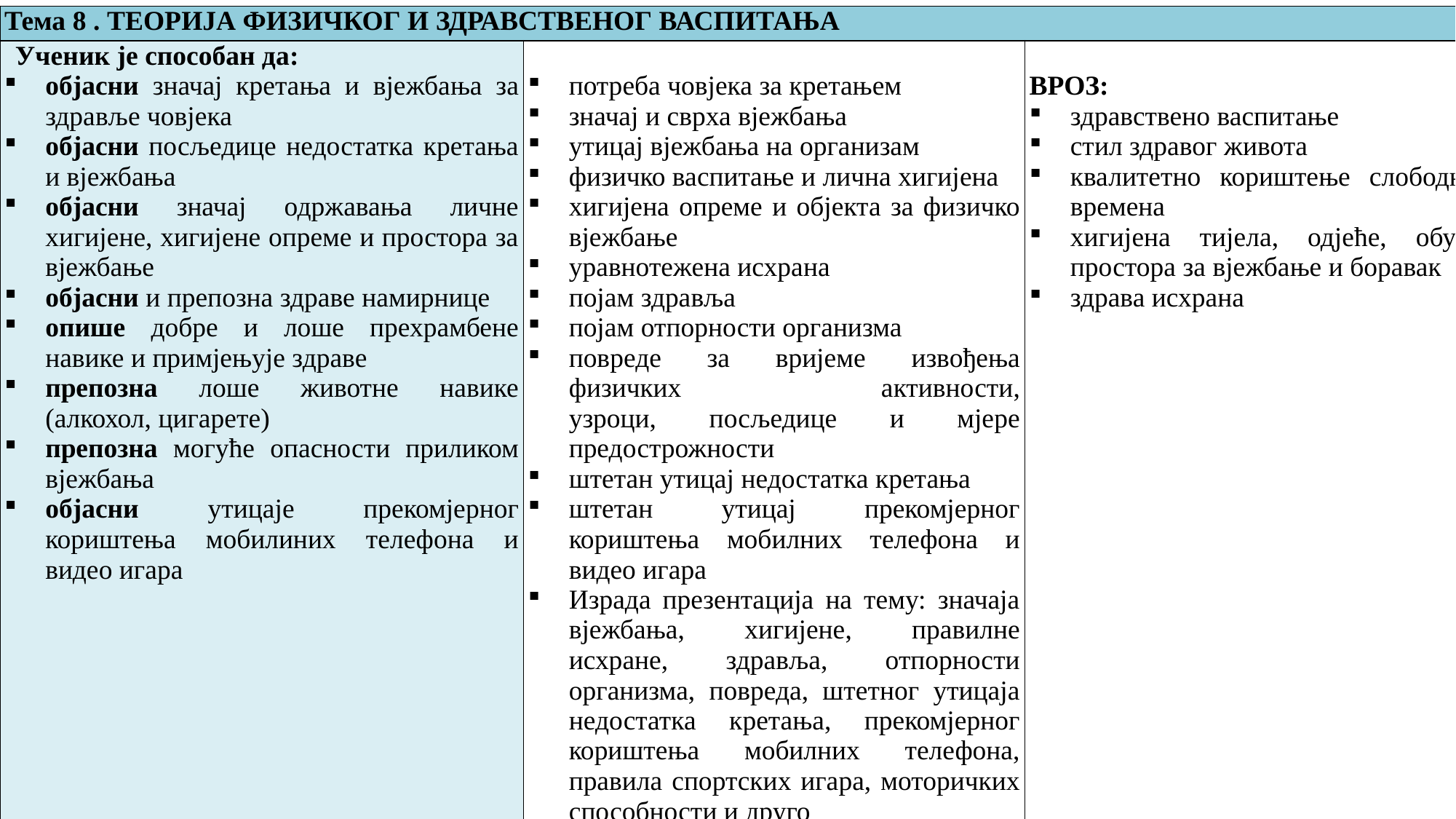

| Тема 8 . ТЕОРИЈА ФИЗИЧКОГ И ЗДРАВСТВЕНОГ ВАСПИТАЊА |  |  |
| --- | --- | --- |
| Ученик је способан да: објасни значај кретања и вјежбања за здравље човјека објасни посљедице недостатка кретања и вјежбања објасни значај одржавања личне хигијене, хигијене опреме и простора за вјежбање објасни и препозна здраве намирнице опише добре и лоше прехрамбене навике и примјењује здраве препозна лоше животне навике (алкохол, цигарете) препозна могуће опасности приликом вјежбања објасни утицаје прекомјерног кориштења мобилиних телефона и видео игара | потреба човјека за кретањем значај и сврха вјежбања утицај вјежбања на организам физичко васпитање и лична хигијена хигијена опреме и објекта за физичко вјежбање уравнотежена исхрана појам здравља појам отпорности организма повреде за вријеме извођења физичких активности, узроци, посљедице и мјере предострожности штетан утицај недостатка кретања штетан утицај прекомјерног кориштења мобилних телефона и видео игара Израда презентација на тему: значаја вјежбања, хигијене, правилне исхране, здравља, отпорности организма, повреда, штетног утицаја недостатка кретања, прекомјерног кориштења мобилних телефона, правила спортских игара, моторичких способности и друго | ВРОЗ: здравствено васпитање стил здравог живота квалитетно кориштење слободног времена хигијена тијела, одјеће, обуће, простора за вјежбање и боравак здрава исхрана |